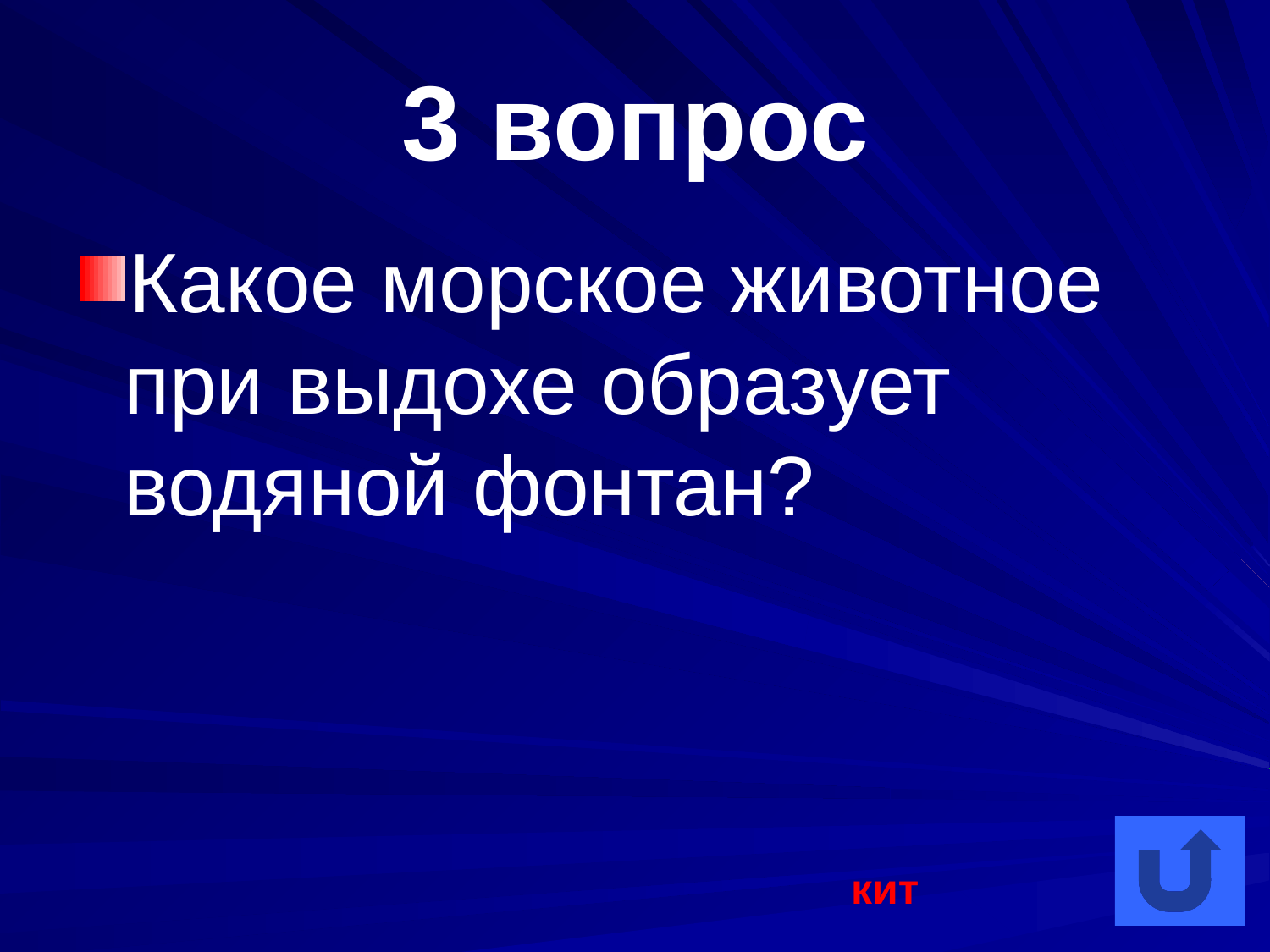

# 3 вопрос
Какое морское животное при выдохе образует водяной фонтан?

кит